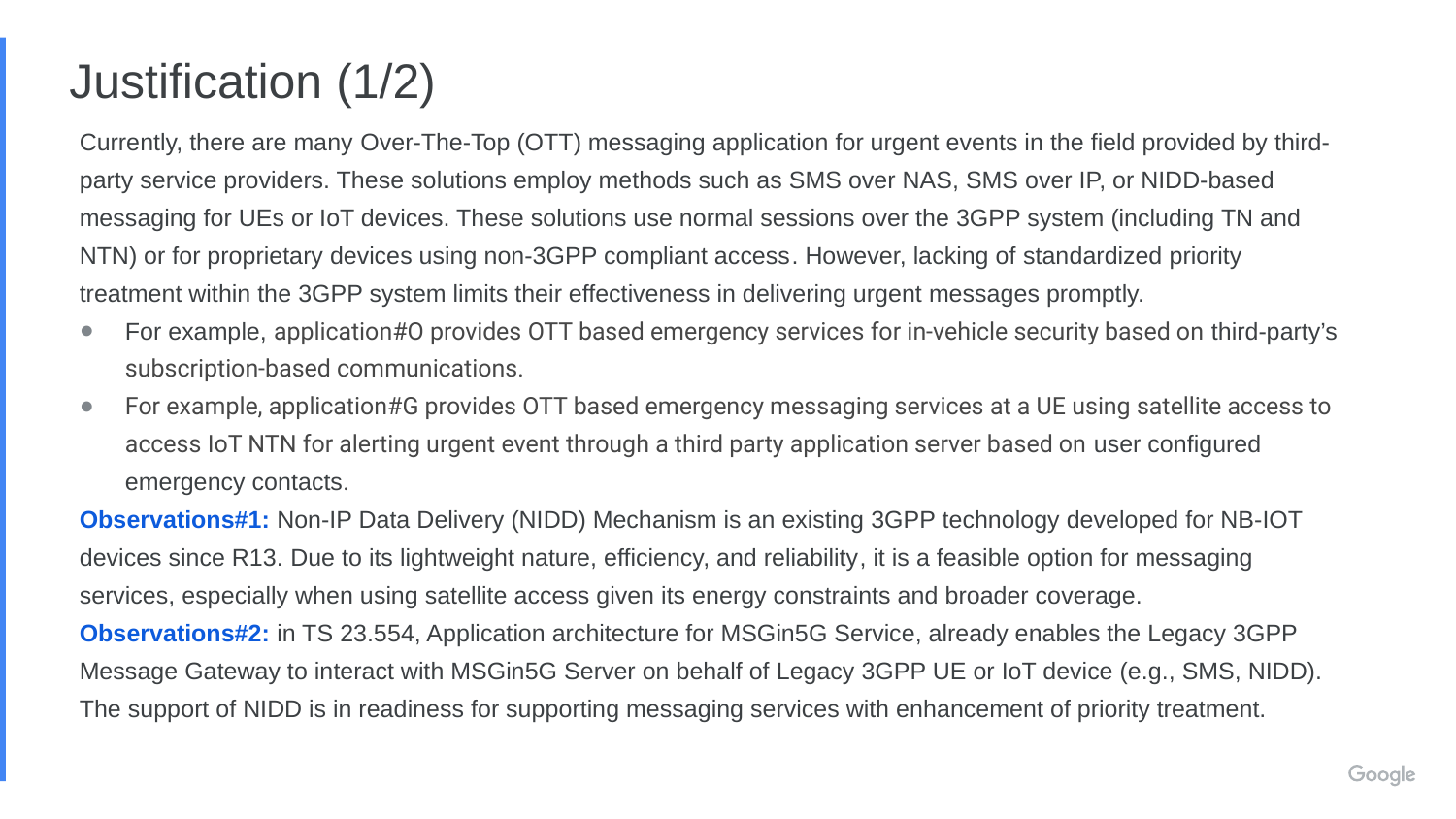

# Justification (1/2)
Currently, there are many Over-The-Top (OTT) messaging application for urgent events in the field provided by third-party service providers. These solutions employ methods such as SMS over NAS, SMS over IP, or NIDD-based messaging for UEs or IoT devices. These solutions use normal sessions over the 3GPP system (including TN and NTN) or for proprietary devices using non-3GPP compliant access. However, lacking of standardized priority treatment within the 3GPP system limits their effectiveness in delivering urgent messages promptly.
For example, application#O provides OTT based emergency services for in-vehicle security based on third-party’s subscription-based communications.
For example, application#G provides OTT based emergency messaging services at a UE using satellite access to access IoT NTN for alerting urgent event through a third party application server based on user configured emergency contacts.
Observations#1: Non-IP Data Delivery (NIDD) Mechanism is an existing 3GPP technology developed for NB-IOT devices since R13. Due to its lightweight nature, efficiency, and reliability, it is a feasible option for messaging services, especially when using satellite access given its energy constraints and broader coverage.
Observations#2: in TS 23.554, Application architecture for MSGin5G Service, already enables the Legacy 3GPP Message Gateway to interact with MSGin5G Server on behalf of Legacy 3GPP UE or IoT device (e.g., SMS, NIDD).  The support of NIDD is in readiness for supporting messaging services with enhancement of priority treatment.